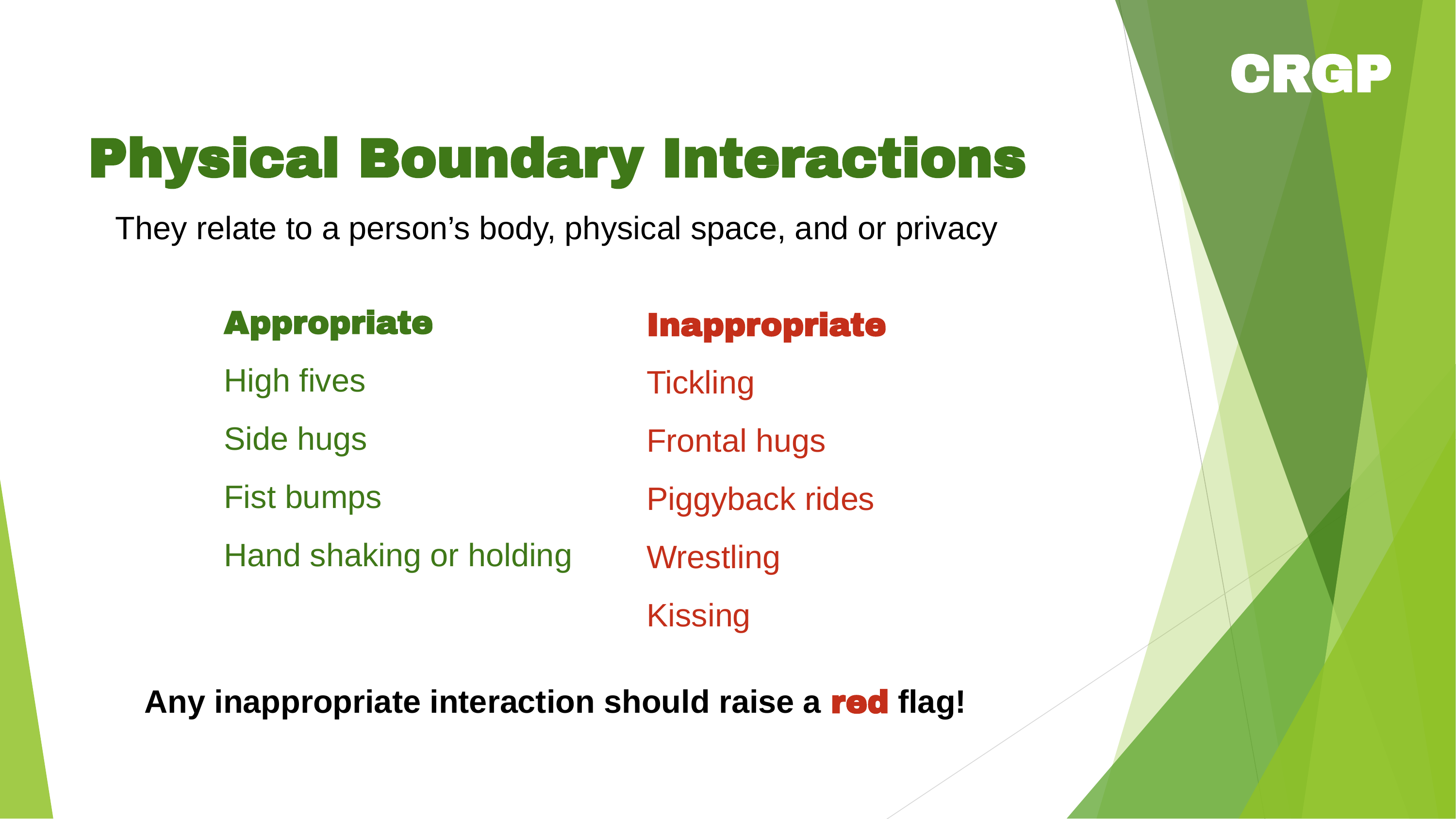

CRGP
Physical Boundary Interactions
They relate to a person’s body, physical space, and or privacy
Appropriate
High fives
Side hugs
Fist bumps
Hand shaking or holding
Inappropriate
Tickling
Frontal hugs
Piggyback rides
Wrestling
Kissing
Any inappropriate interaction should raise a red flag!